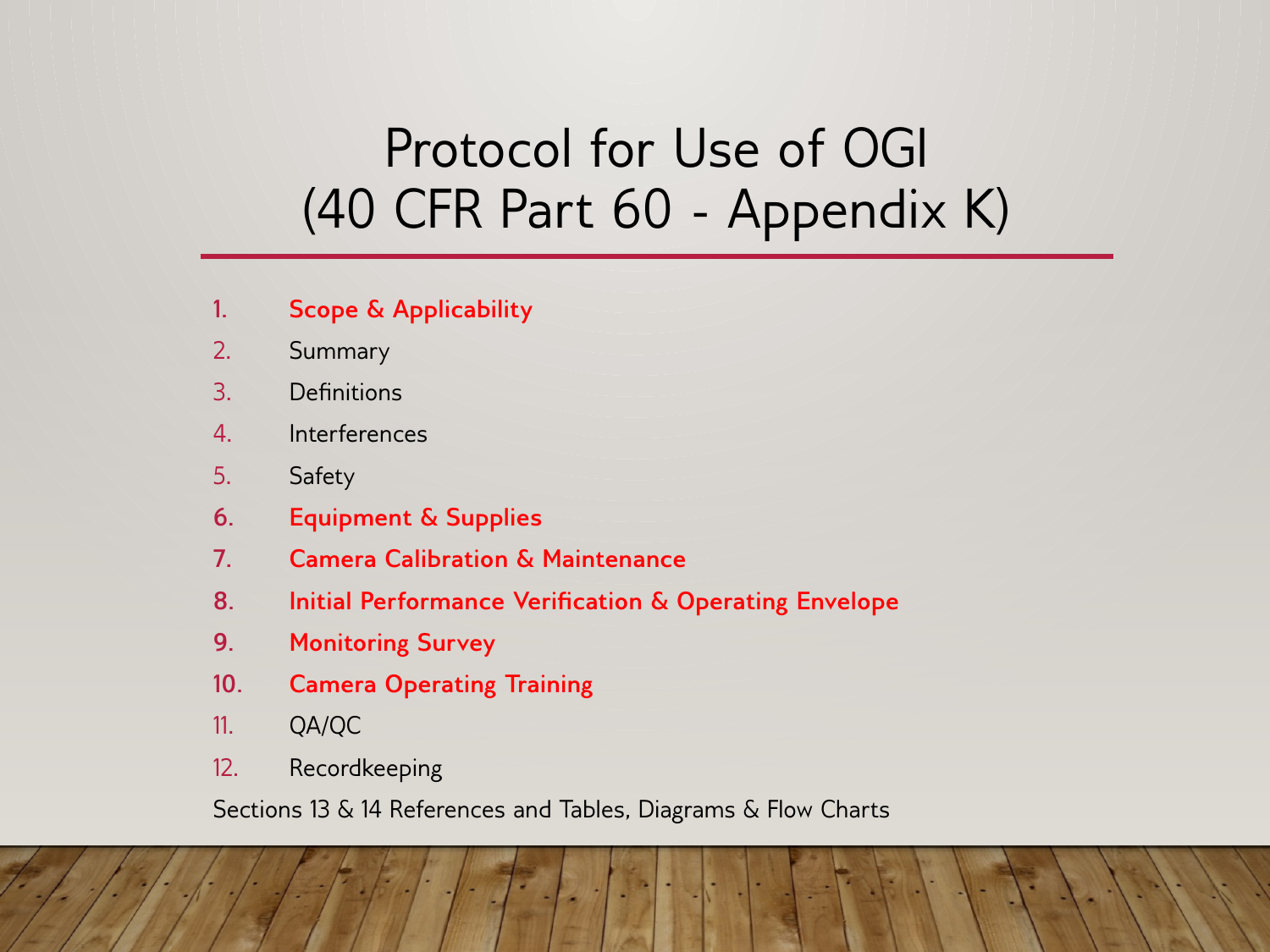

# Protocol for Use of OGI (40 CFR Part 60 - Appendix K)
Scope & Applicability
Summary
Definitions
Interferences
Safety
Equipment & Supplies
Camera Calibration & Maintenance
Initial Performance Verification & Operating Envelope
Monitoring Survey
Camera Operating Training
QA/QC
Recordkeeping
Sections 13 & 14 References and Tables, Diagrams & Flow Charts